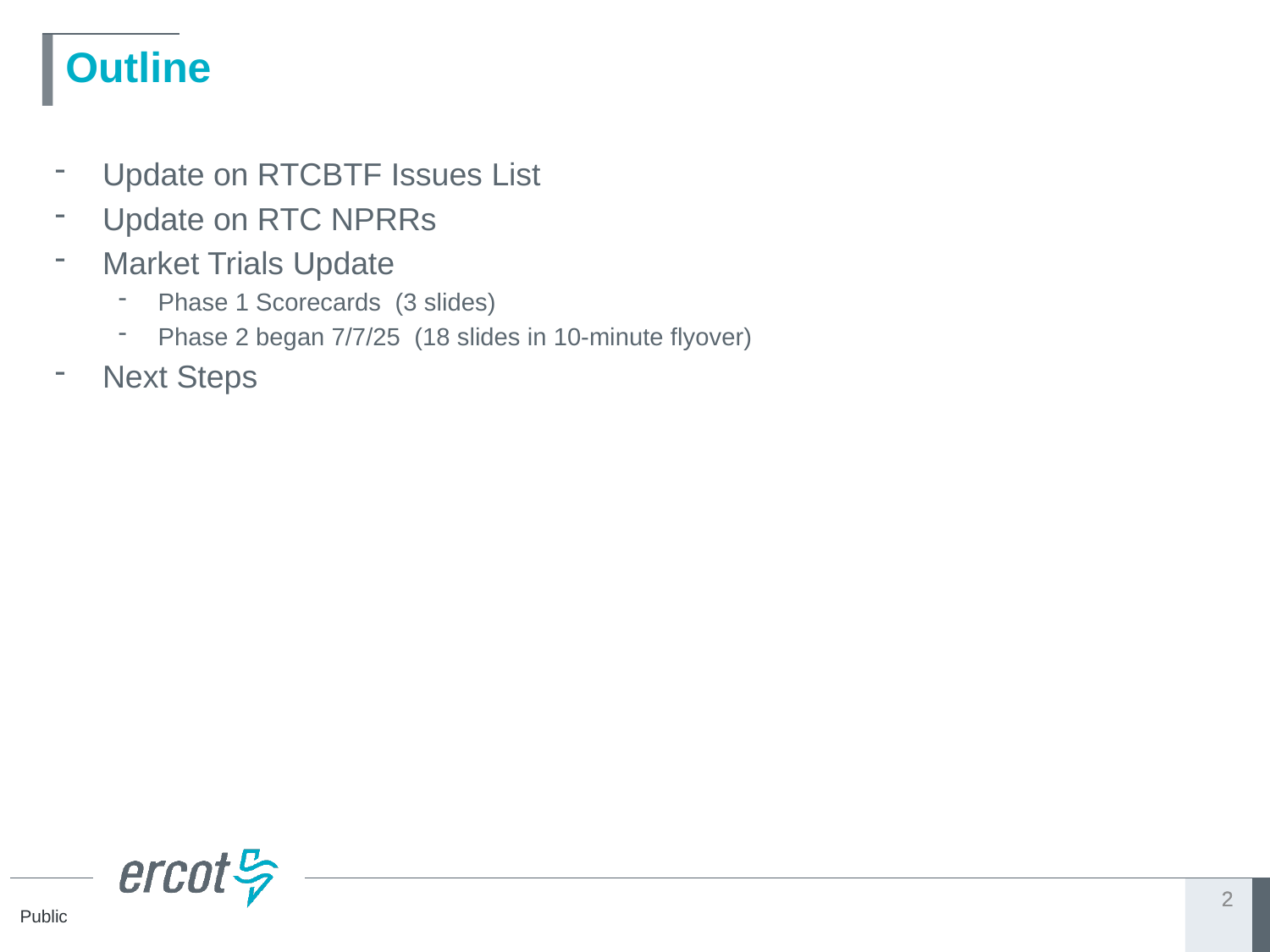

# Outline
Update on RTCBTF Issues List
Update on RTC NPRRs
Market Trials Update
Phase 1 Scorecards  (3 slides)
Phase 2 began 7/7/25  (18 slides in 10-minute flyover)
Next Steps

2